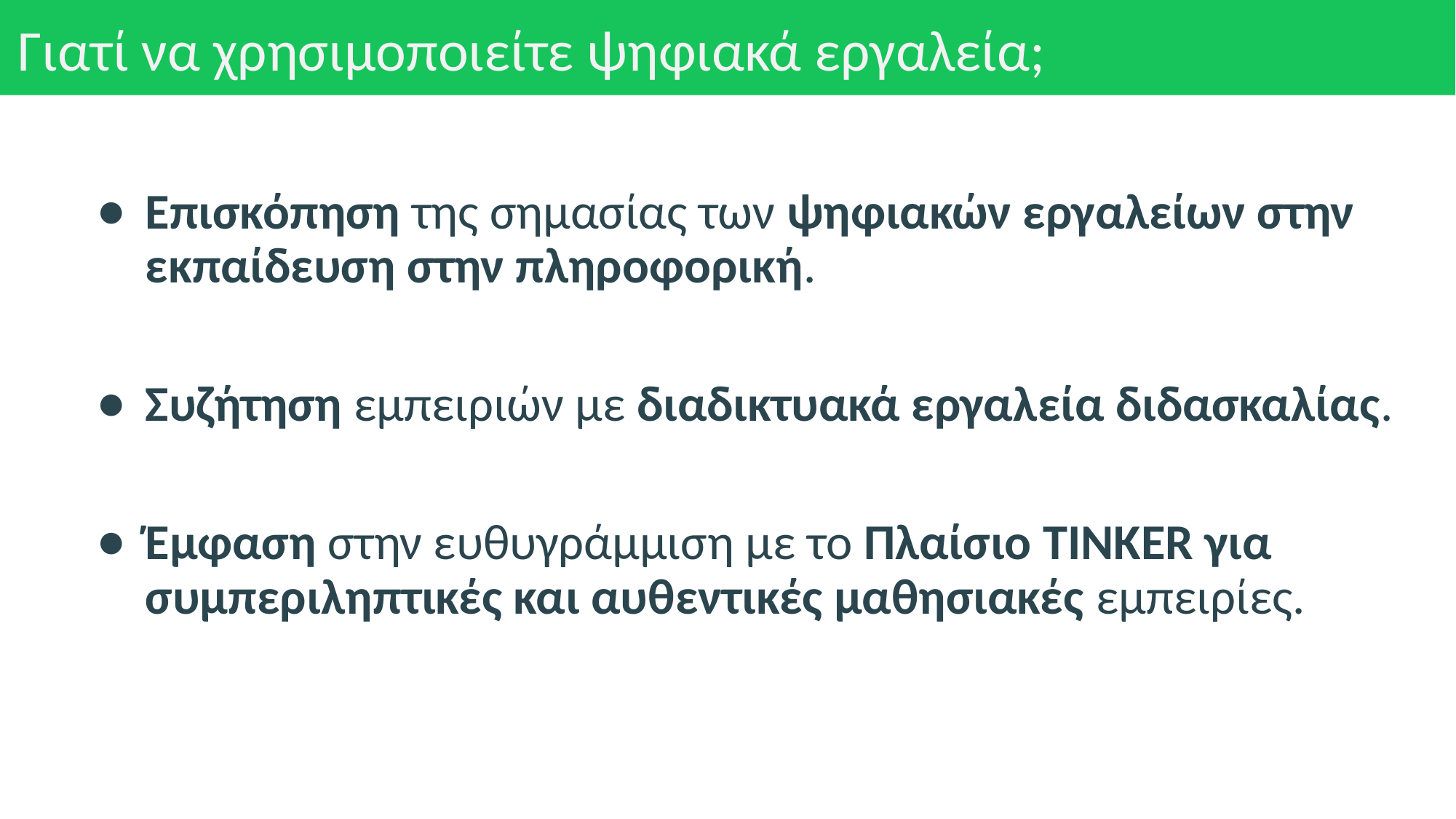

# Γιατί να χρησιμοποιείτε ψηφιακά εργαλεία;

Επισκόπηση της σημασίας των ψηφιακών εργαλείων στην εκπαίδευση στην πληροφορική.

Συζήτηση εμπειριών με διαδικτυακά εργαλεία διδασκαλίας.

Έμφαση στην ευθυγράμμιση με το Πλαίσιο TINKER για συμπεριληπτικές και αυθεντικές μαθησιακές εμπειρίες.